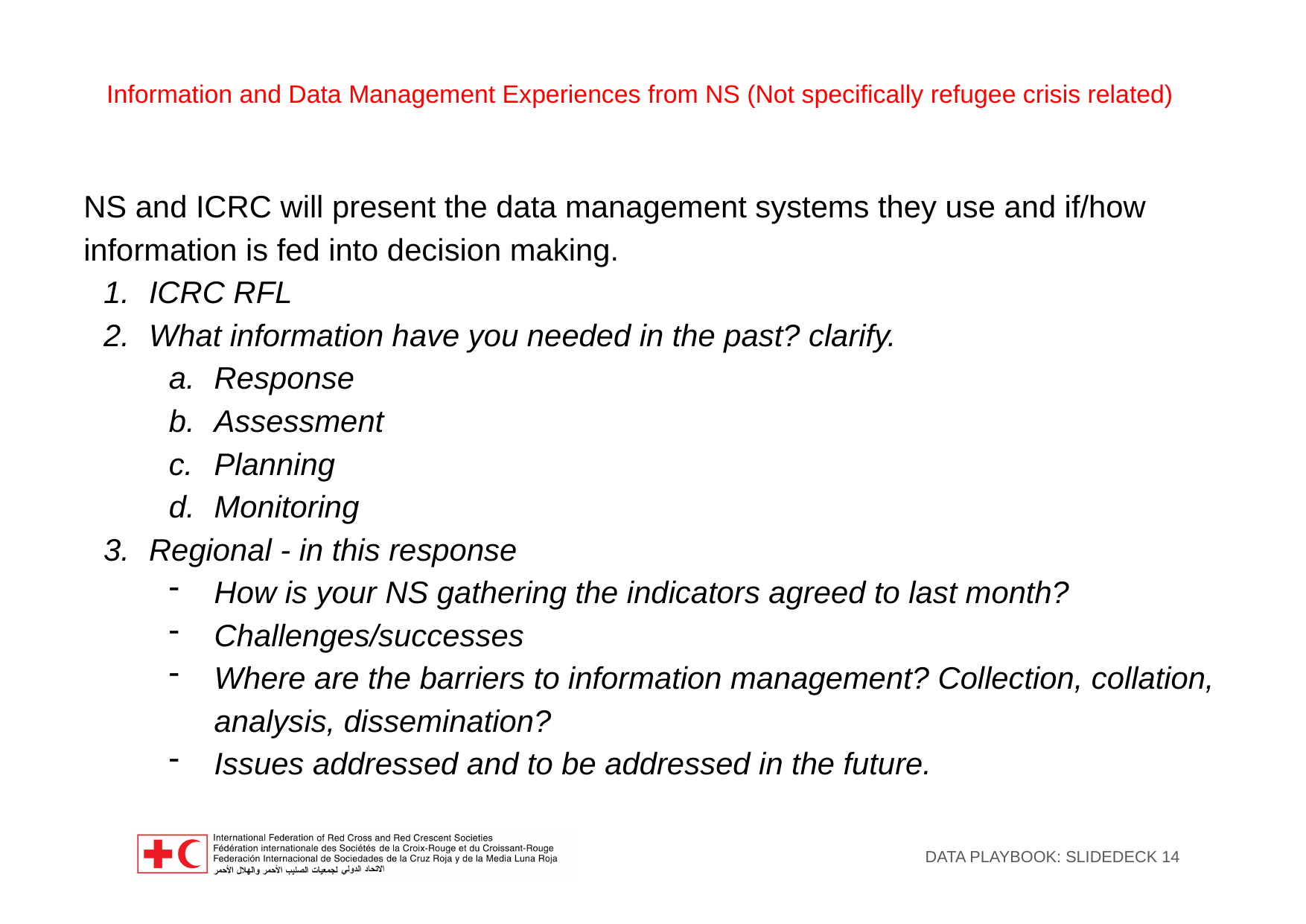

# Information and Data Management Experiences from NS (Not specifically refugee crisis related)

NS and ICRC will present the data management systems they use and if/how information is fed into decision making.
ICRC RFL
What information have you needed in the past? clarify.
Response
Assessment
Planning
Monitoring
Regional - in this response
How is your NS gathering the indicators agreed to last month?
Challenges/successes
Where are the barriers to information management? Collection, collation, analysis, dissemination?
Issues addressed and to be addressed in the future.